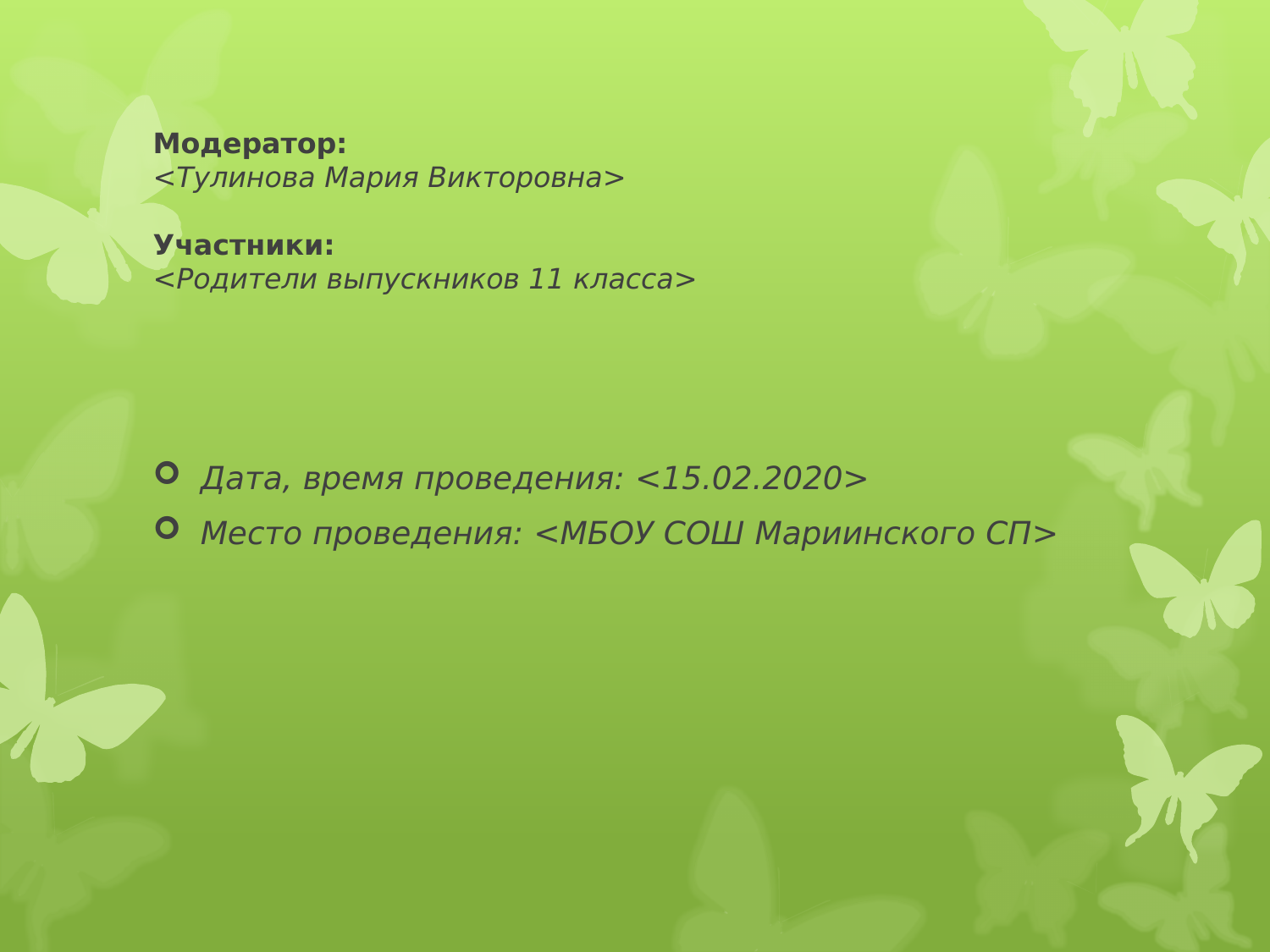

# Модератор: <Тулинова Мария Викторовна>   Участники: <Родители выпускников 11 класса>
Дата, время проведения: <15.02.2020>
Место проведения: <МБОУ СОШ Мариинского СП>